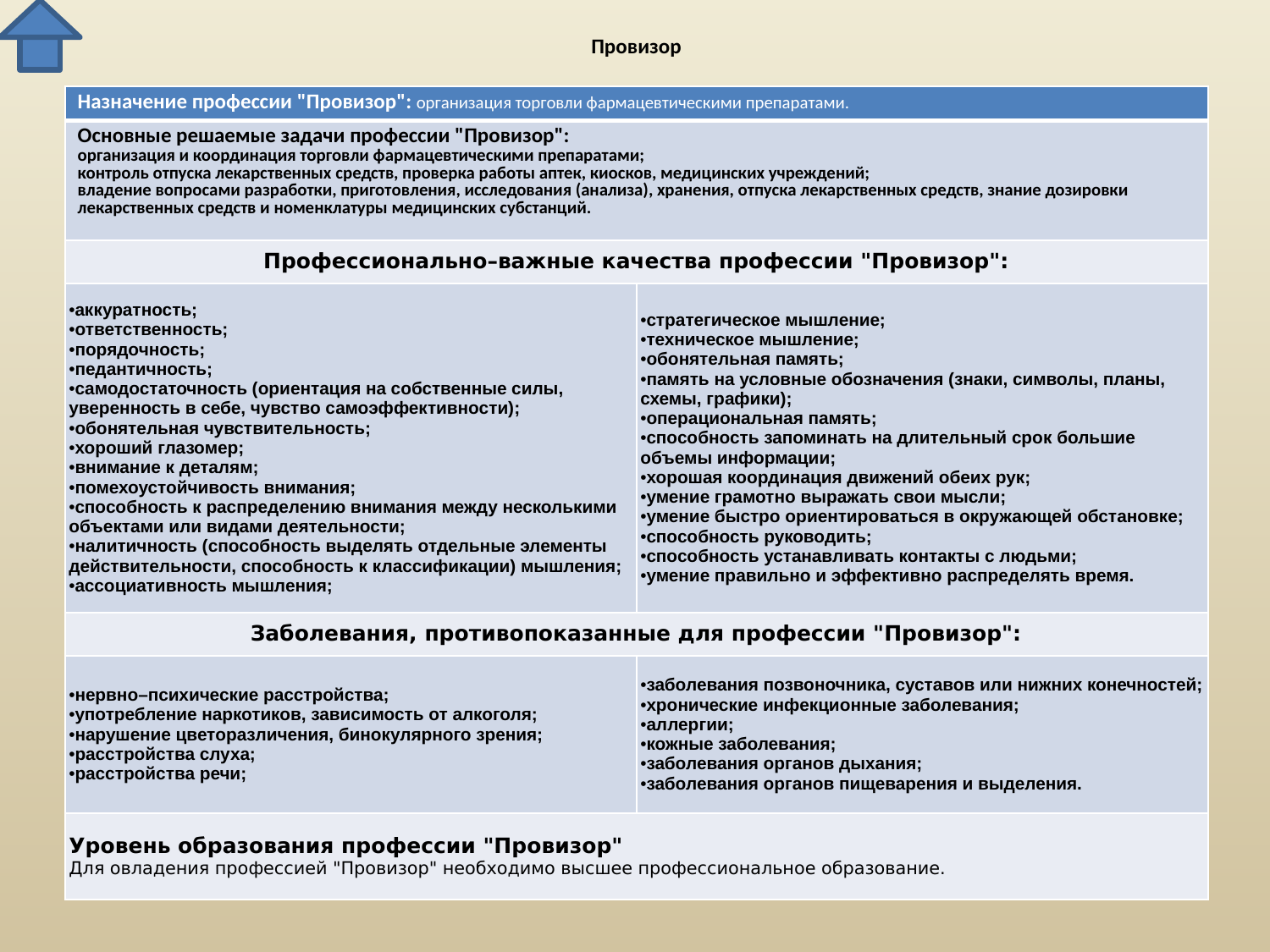

# Провизор
| Назначение профессии "Провизор": организация торговли фармацевтическими препаратами. |  |
| --- | --- |
| Основные решаемые задачи профессии "Провизор": организация и координация торговли фармацевтическими препаратами; контроль отпуска лекарственных средств, проверка работы аптек, киосков, медицинских учреждений; владение вопросами разработки, приготовления, исследования (анализа), хранения, отпуска лекарственных средств, знание дозировки лекарственных средств и номенклатуры медицинских субстанций. |  |
| Профессионально–важные качества профессии "Провизор": |  |
| аккуратность; ответственность; порядочность; педантичность; самодостаточность (ориентация на собственные силы, уверенность в себе, чувство самоэффективности); обонятельная чувствительность; хороший глазомер; внимание к деталям; помехоустойчивость внимания; способность к распределению внимания между несколькими объектами или видами деятельности; налитичность (способность выделять отдельные элементы действительности, способность к классификации) мышления; ассоциативность мышления; | стратегическое мышление; техническое мышление; обонятельная память; память на условные обозначения (знаки, символы, планы, схемы, графики); операциональная память; способность запоминать на длительный срок большие объемы информации; хорошая координация движений обеих рук; умение грамотно выражать свои мысли; умение быстро ориентироваться в окружающей обстановке; способность руководить; способность устанавливать контакты с людьми; умение правильно и эффективно распределять время. |
| Заболевания, противопоказанные для профессии "Провизор": |  |
| нервно–психические расстройства; употребление наркотиков, зависимость от алкоголя; нарушение цветоразличения, бинокулярного зрения; расстройства слуха; расстройства речи; | заболевания позвоночника, суставов или нижних конечностей; хронические инфекционные заболевания; аллергии; кожные заболевания; заболевания органов дыхания; заболевания органов пищеварения и выделения. |
| Уровень образования профессии "Провизор" Для овладения профессией "Провизор" необходимо высшее профессиональное образование. |  |